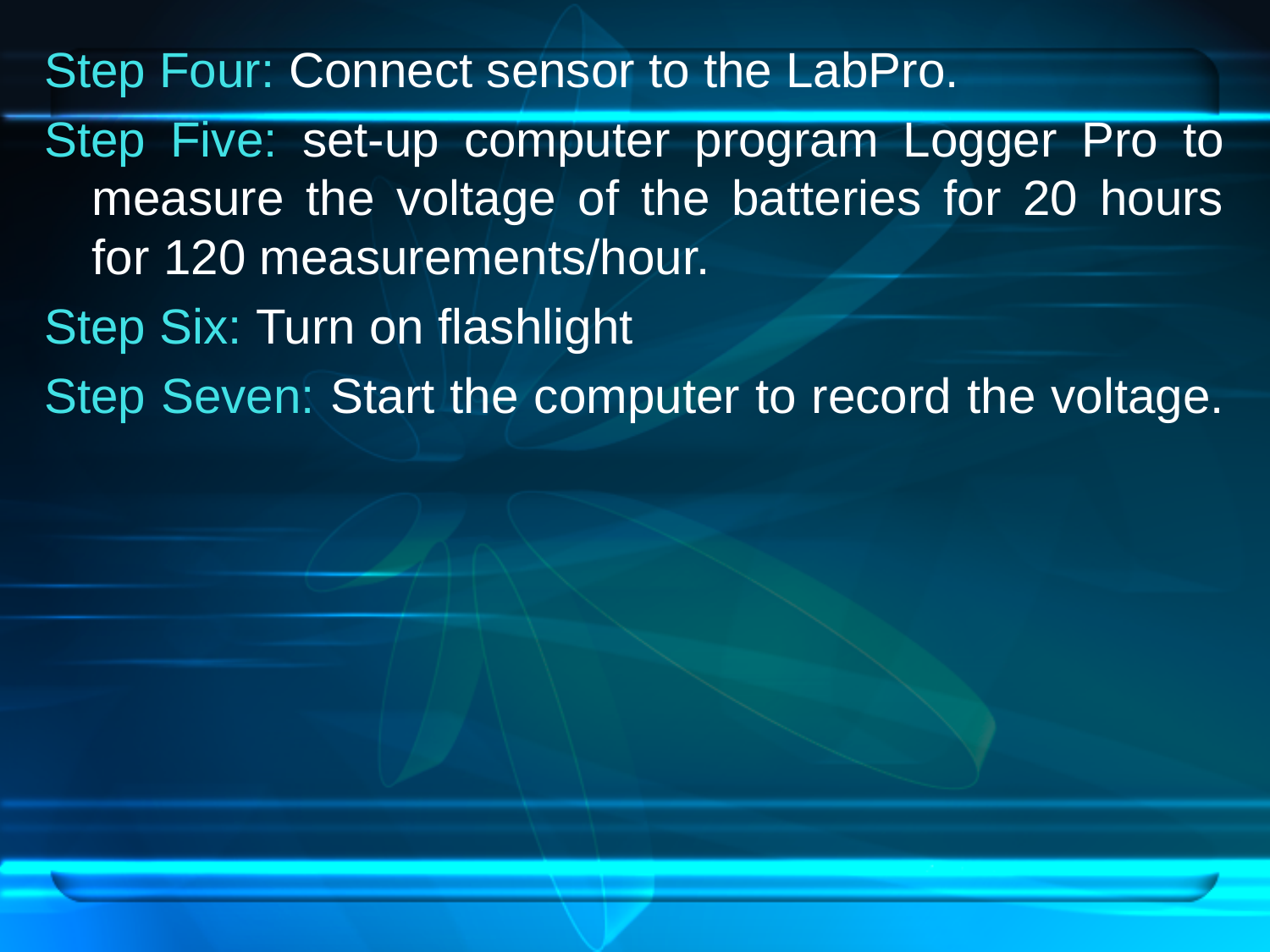

Step Four: Connect sensor to the LabPro.
Step Five: set-up computer program Logger Pro to measure the voltage of the batteries for 20 hours for 120 measurements/hour.
Step Six: Turn on flashlight
Step Seven: Start the computer to record the voltage.